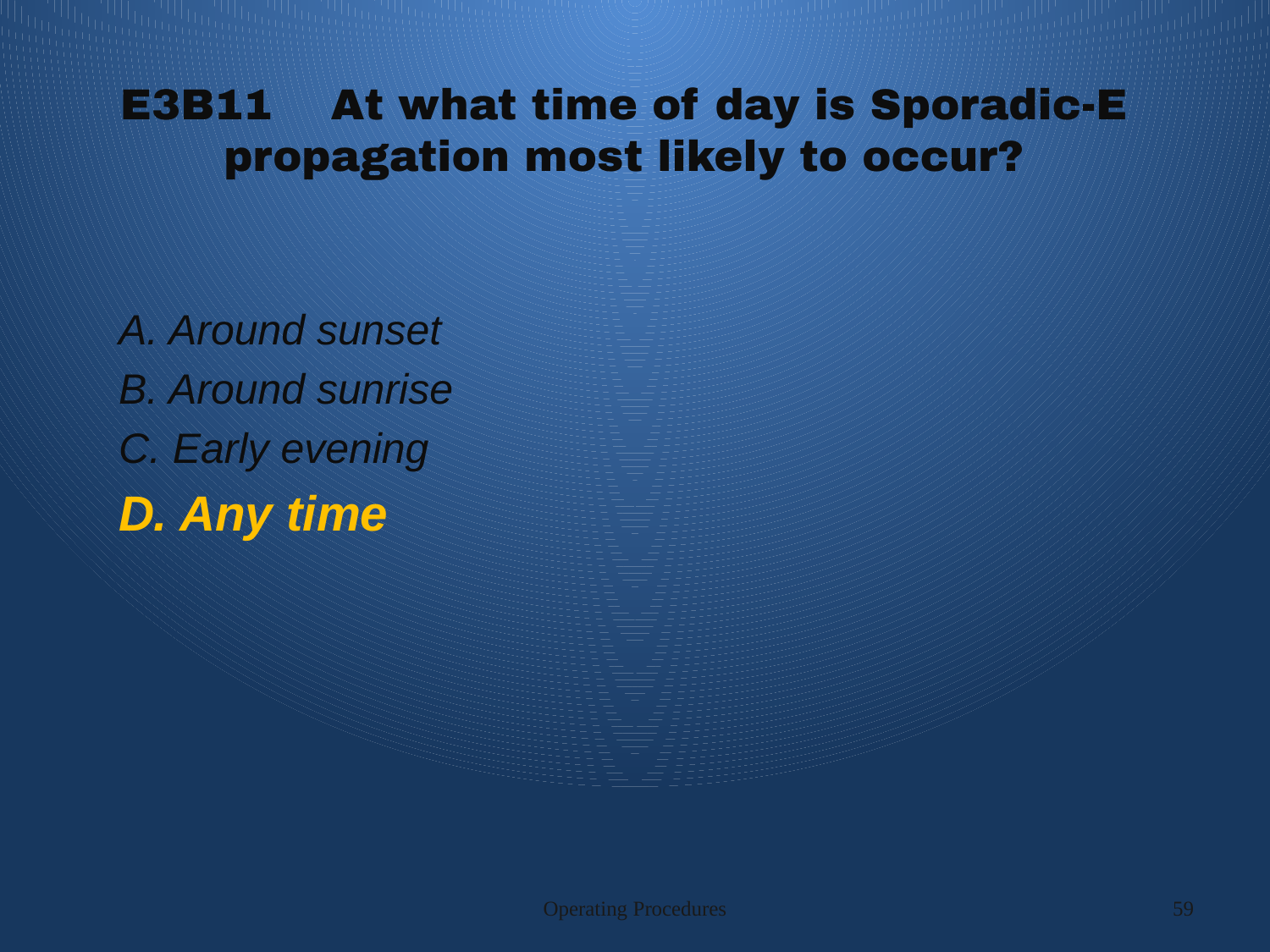

# E3B11    At what time of day is Sporadic-E propagation most likely to occur?
A. Around sunset
B. Around sunrise
C. Early evening
D. Any time
Operating Procedures
59